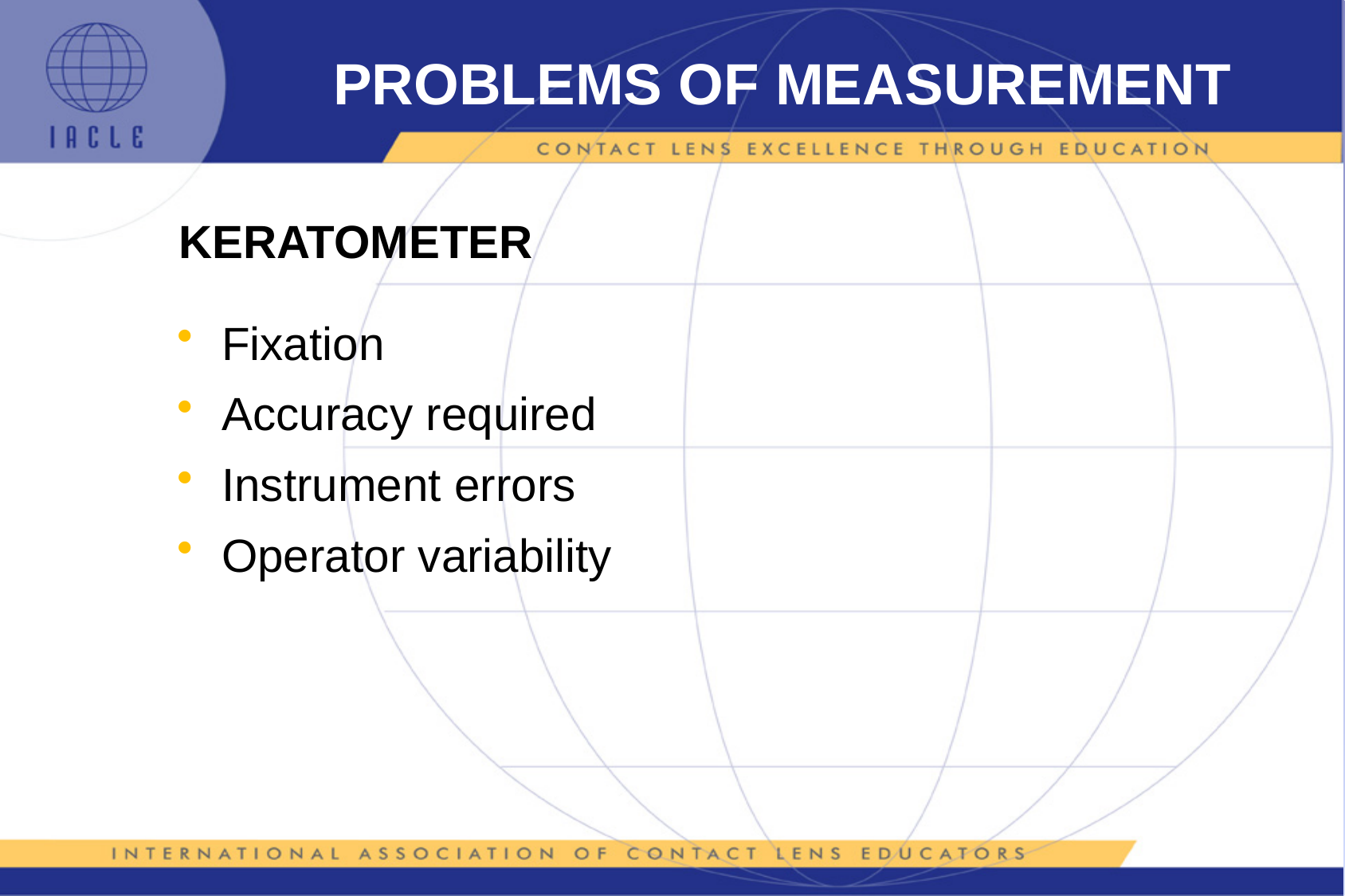

# PROBLEMS OF MEASUREMENT
KERATOMETER
Fixation
Accuracy required
Instrument errors
Operator variability